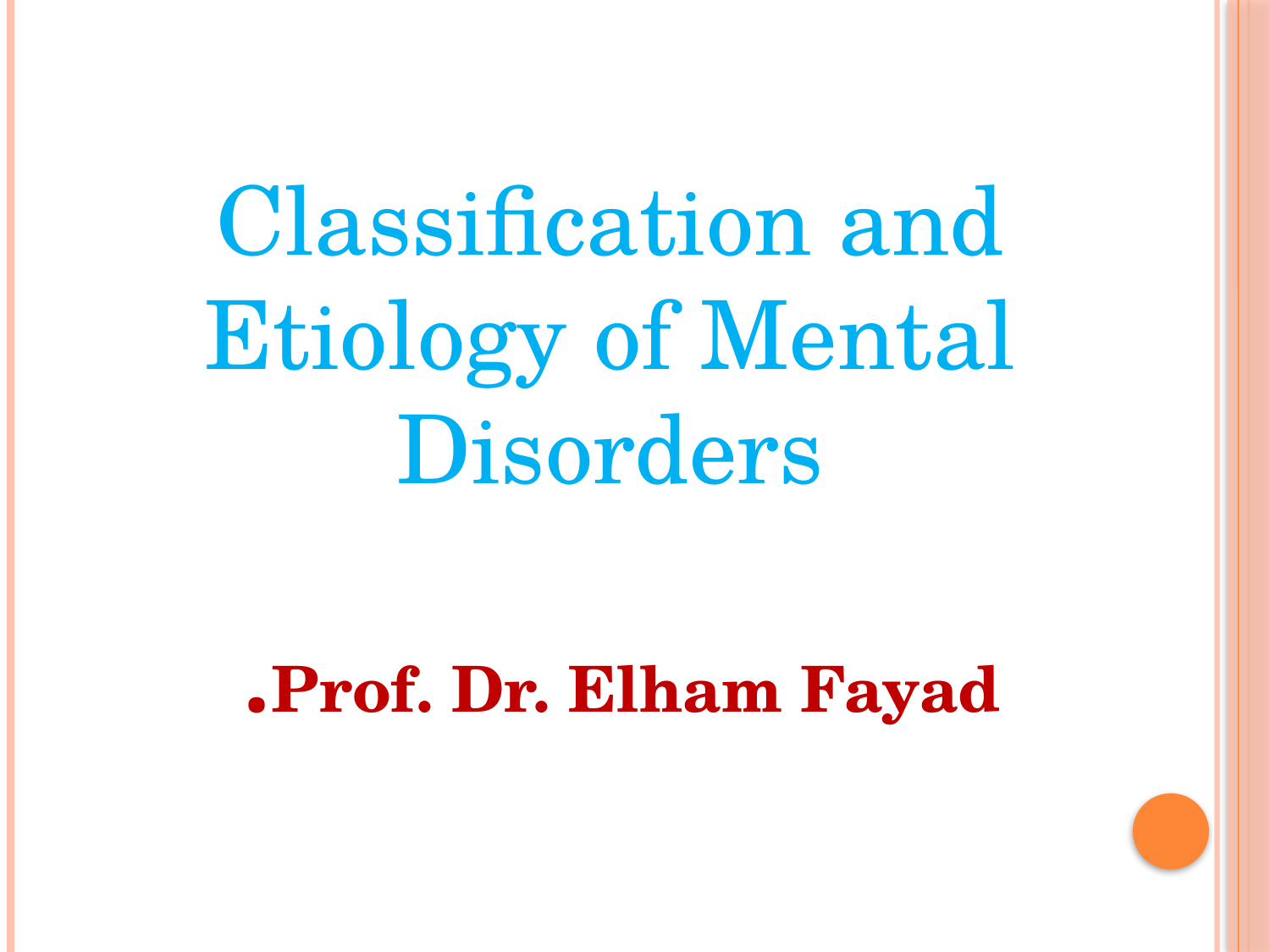

Classification and Etiology of Mental Disorders

Prof. Dr. Elham Fayad.